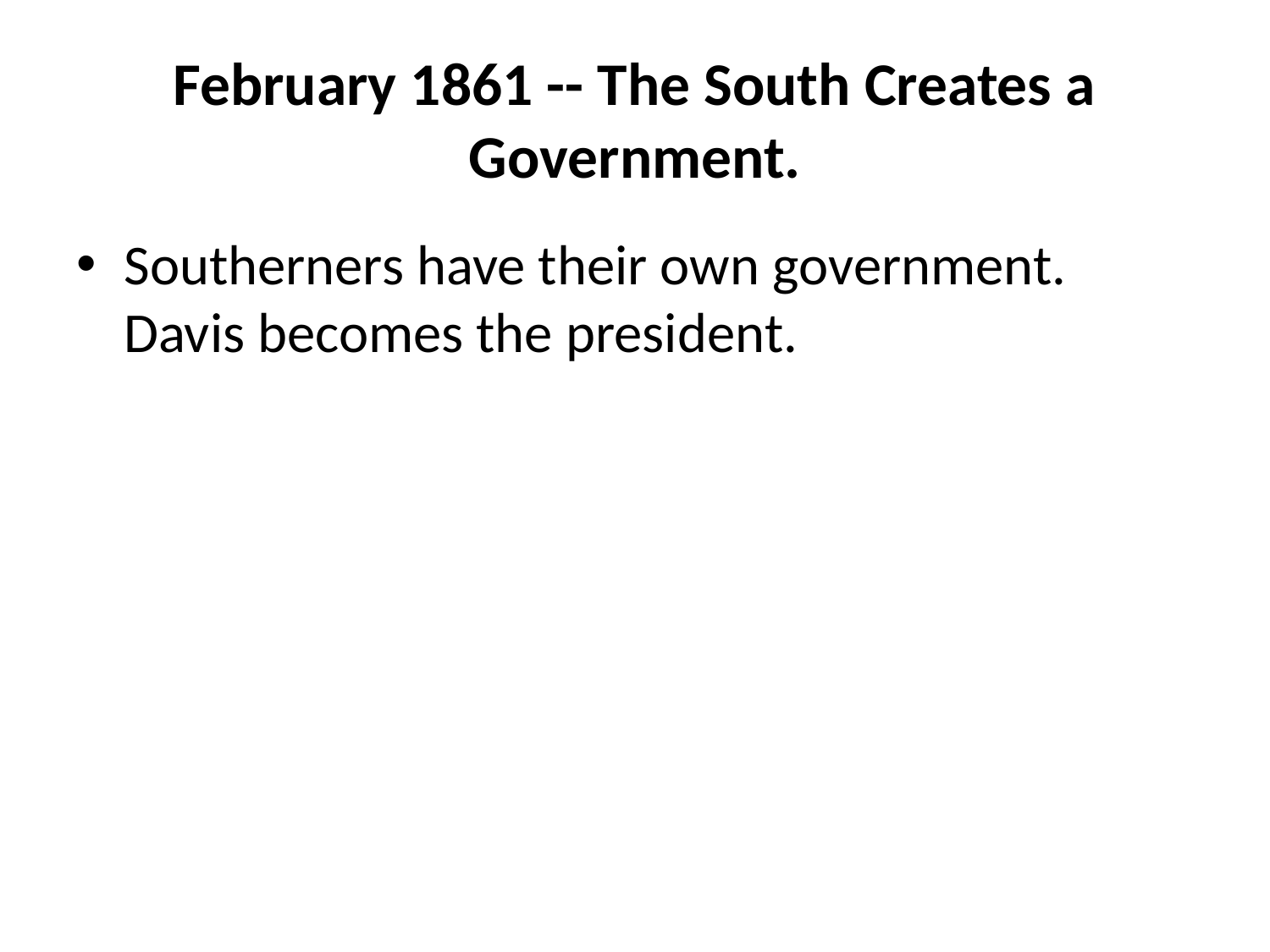

# February 1861 -- The South Creates a Government.
Southerners have their own government. Davis becomes the president.